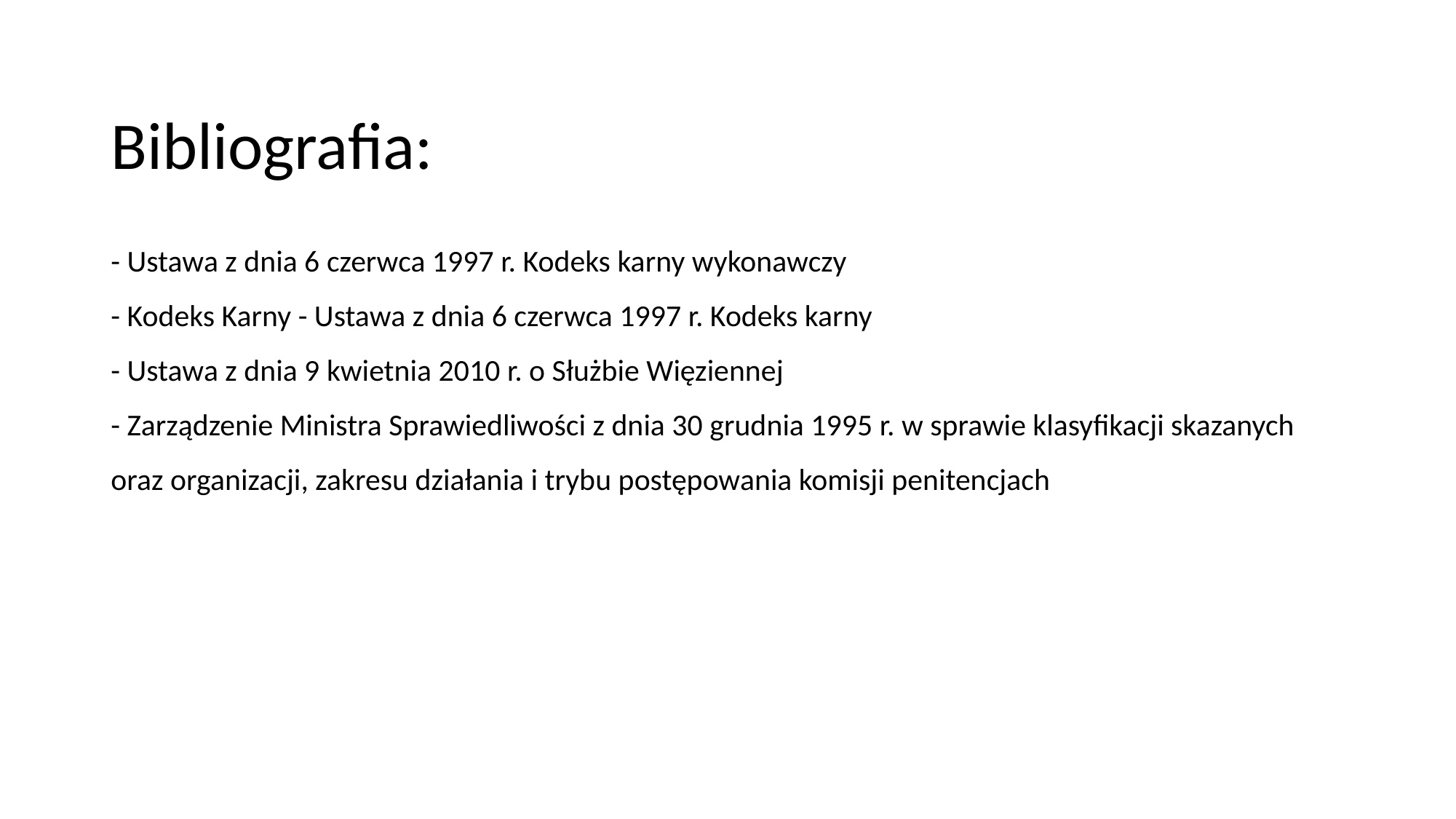

# Bibliografia:
- Ustawa z dnia 6 czerwca 1997 r. Kodeks karny wykonawczy
- Kodeks Karny - Ustawa z dnia 6 czerwca 1997 r. Kodeks karny
- Ustawa z dnia 9 kwietnia 2010 r. o Służbie Więziennej
- Zarządzenie Ministra Sprawiedliwości z dnia 30 grudnia 1995 r. w sprawie klasyfikacji skazanych oraz organizacji, zakresu działania i trybu postępowania komisji penitencjach